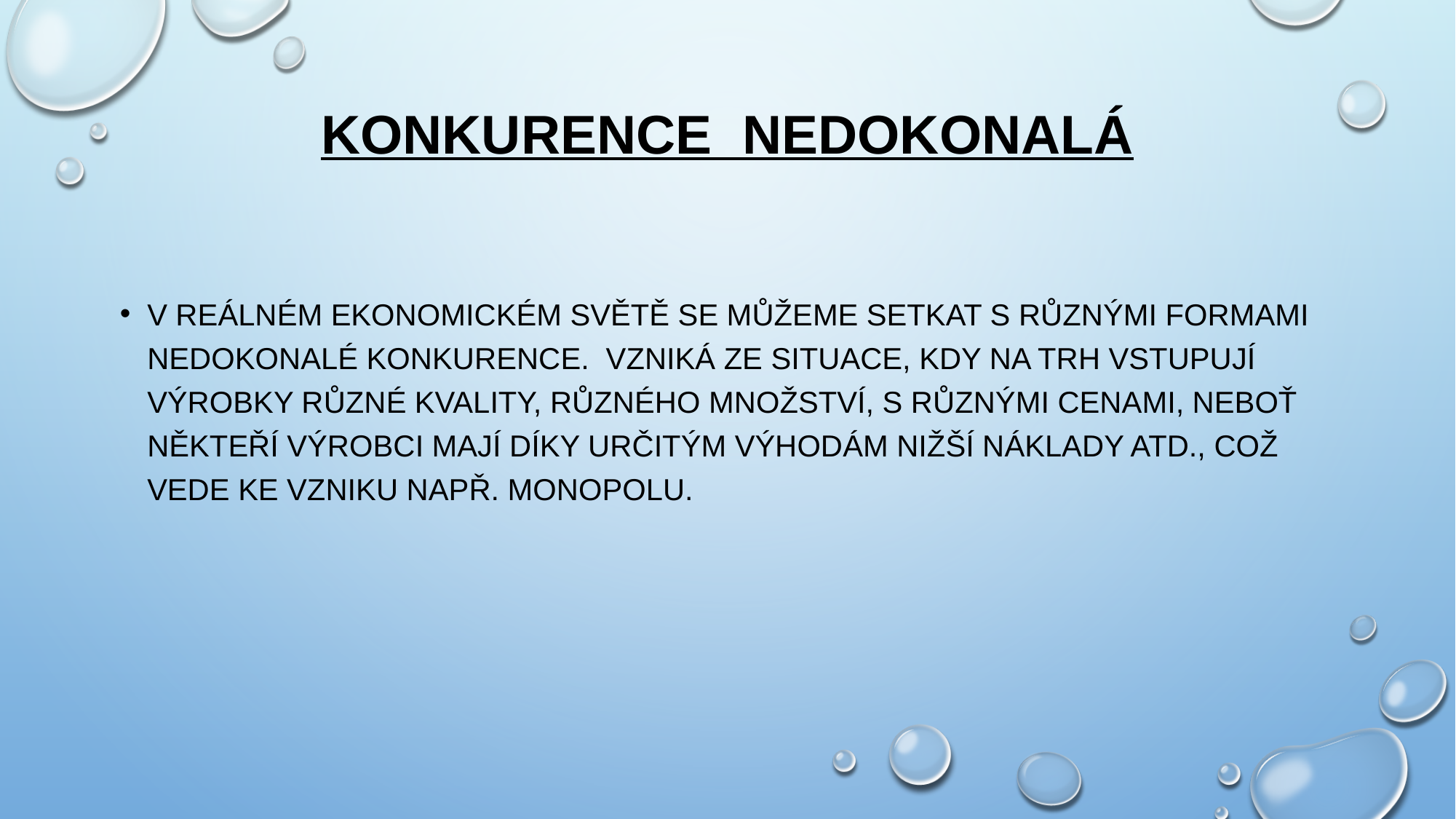

# Konkurence  nedokonalá
V reálném ekonomickém světě se můžeme setkat s různými formami nedokonalé konkurence.  Vzniká ze situace, kdy na trh vstupují výrobky různé kvality, různého množství, s různými cenami, neboť někteří výrobci mají díky určitým výhodám nižší náklady atd., což vede ke vzniku např. monopolu.